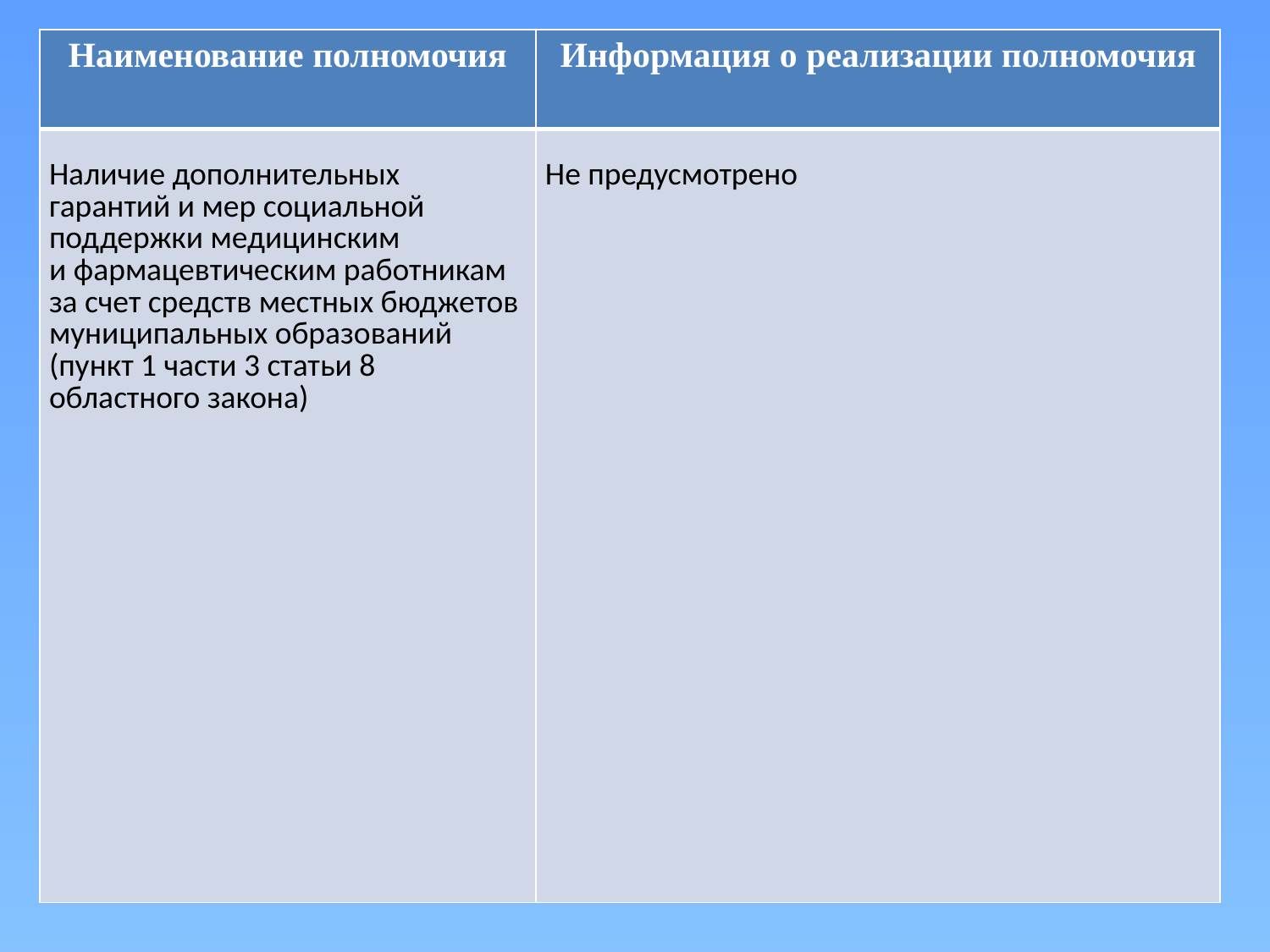

| Наименование полномочия | Информация о реализации полномочия |
| --- | --- |
| Наличие дополнительных гарантий и мер социальной поддержки медицинским и фармацевтическим работникам за счет средств местных бюджетов муниципальных образований (пункт 1 части 3 статьи 8 областного закона) | Не предусмотрено |